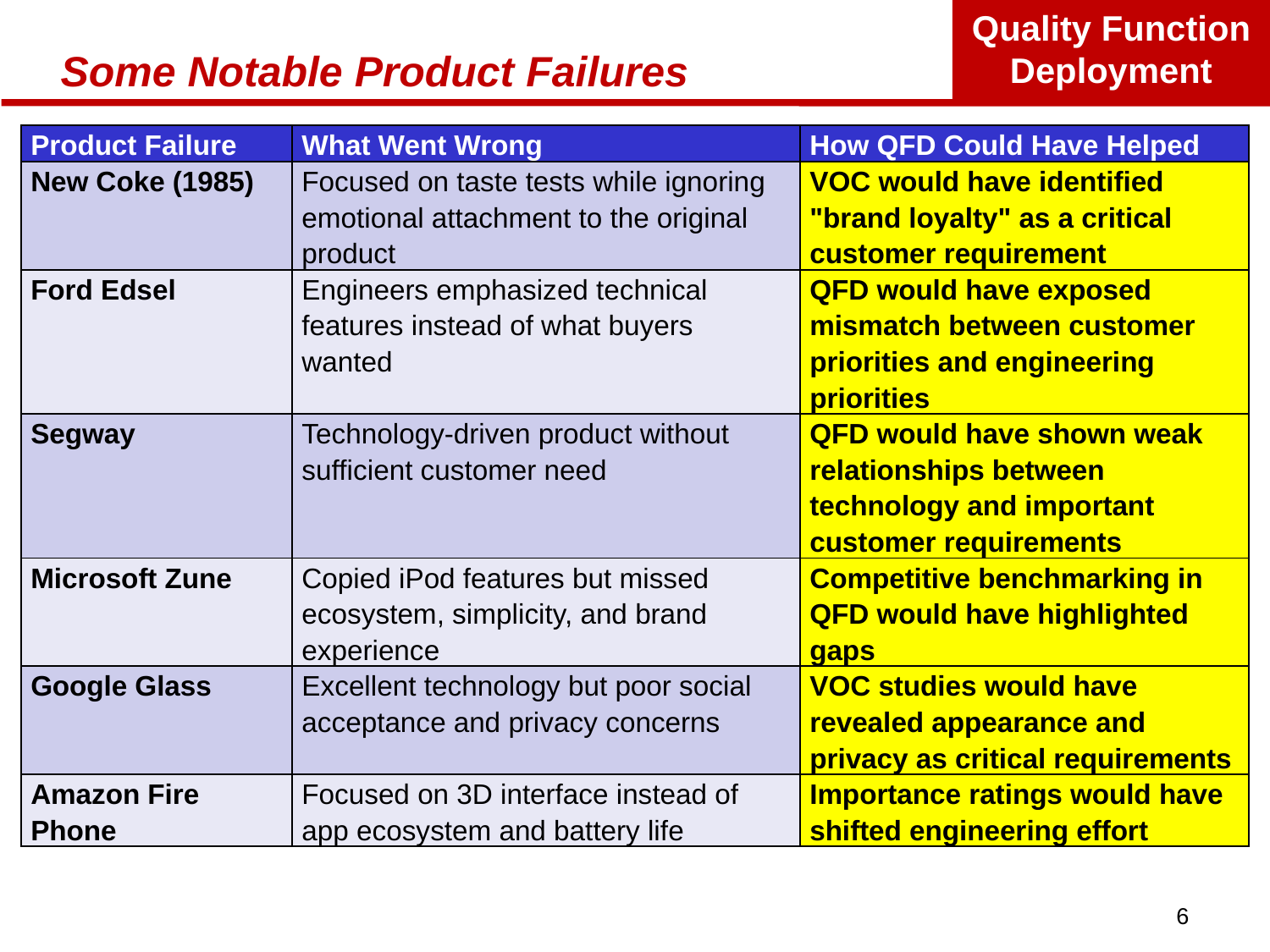

# Some Notable Product Failures
| Product Failure | What Went Wrong | How QFD Could Have Helped |
| --- | --- | --- |
| New Coke (1985) | Focused on taste tests while ignoring emotional attachment to the original product | VOC would have identified "brand loyalty" as a critical customer requirement |
| Ford Edsel | Engineers emphasized technical features instead of what buyers wanted | QFD would have exposed mismatch between customer priorities and engineering priorities |
| Segway | Technology-driven product without sufficient customer need | QFD would have shown weak relationships between technology and important customer requirements |
| Microsoft Zune | Copied iPod features but missed ecosystem, simplicity, and brand experience | Competitive benchmarking in QFD would have highlighted gaps |
| Google Glass | Excellent technology but poor social acceptance and privacy concerns | VOC studies would have revealed appearance and privacy as critical requirements |
| Amazon Fire Phone | Focused on 3D interface instead of app ecosystem and battery life | Importance ratings would have shifted engineering effort |